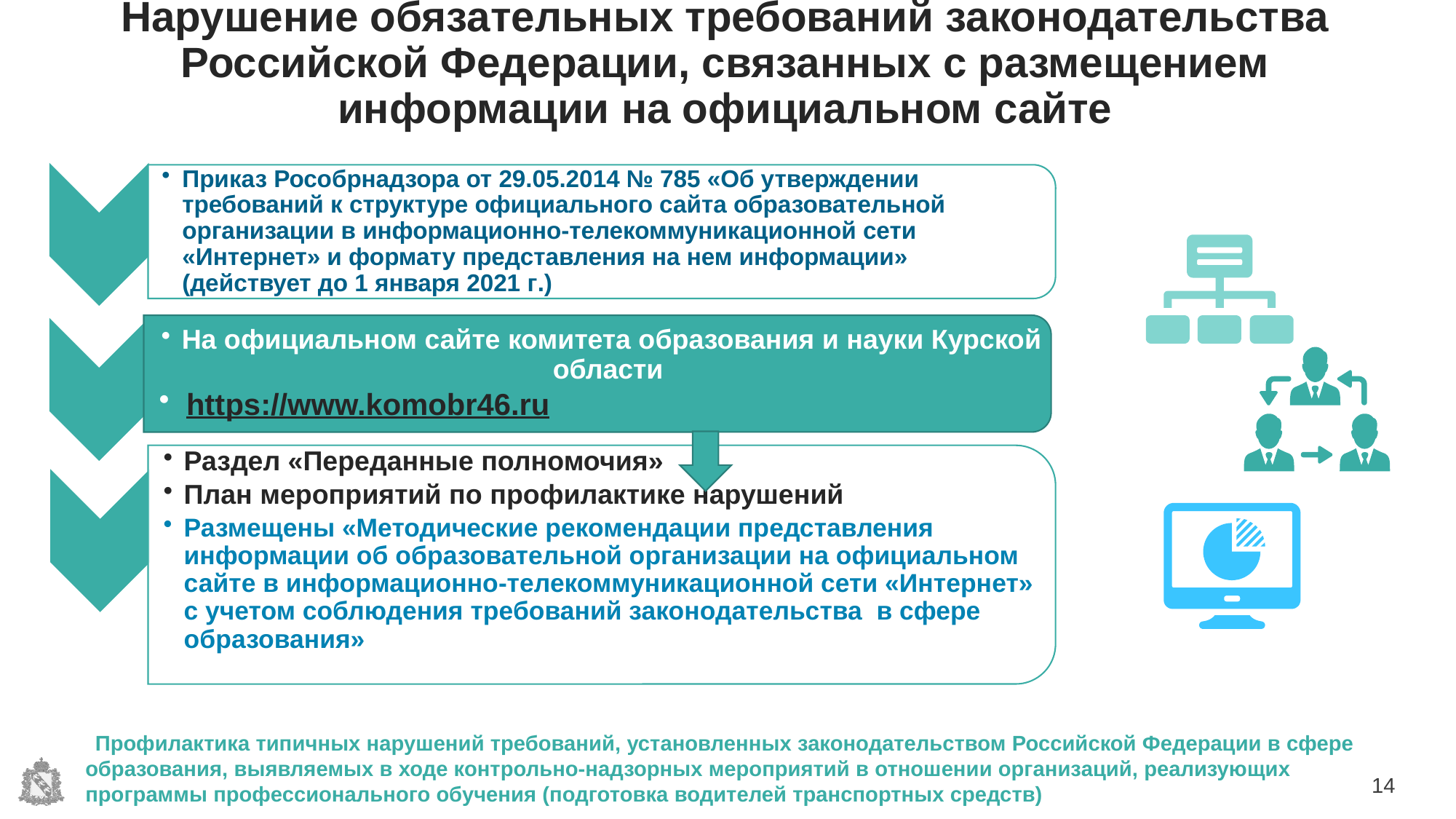

# Нарушение обязательных требований законодательства Российской Федерации, связанных с размещением информации на официальном сайте

Приказ Рособрнадзора от 29.05.2014 № 785 «Об утверждении требований к структуре официального сайта образовательной организации в информационно-телекоммуникационной сети «Интернет» и формату представления на нем информации»  (действует до 1 января 2021 г.)

На официальном сайте комитета образования и науки Курской области
https://www.komobr46.ru

Раздел «Переданные полномочия»
План мероприятий по профилактике нарушений
Размещены «Методические рекомендации представления информации об образовательной организации на официальном сайте в информационно-телекоммуникационной сети «Интернет» с учетом соблюдения требований законодательства  в сфере образования»